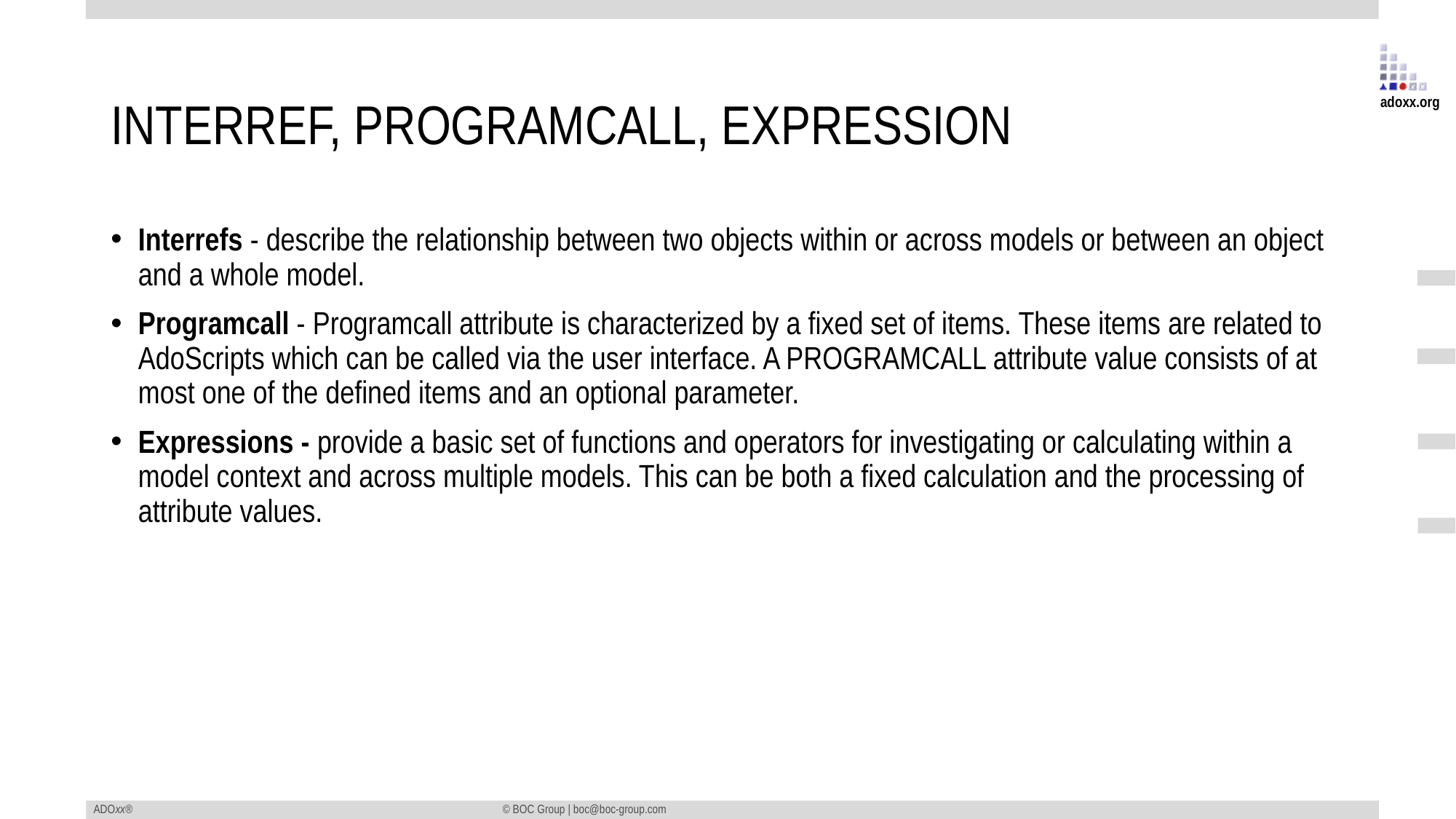

# INTERREF, PROGRAMCALL, EXPRESSION
Interrefs - describe the relationship between two objects within or across models or between an object and a whole model.
Programcall - Programcall attribute is characterized by a fixed set of items. These items are related to AdoScripts which can be called via the user interface. A PROGRAMCALL attribute value consists of at most one of the defined items and an optional parameter.
Expressions - provide a basic set of functions and operators for investigating or calculating within a model context and across multiple models. This can be both a fixed calculation and the processing of attribute values.